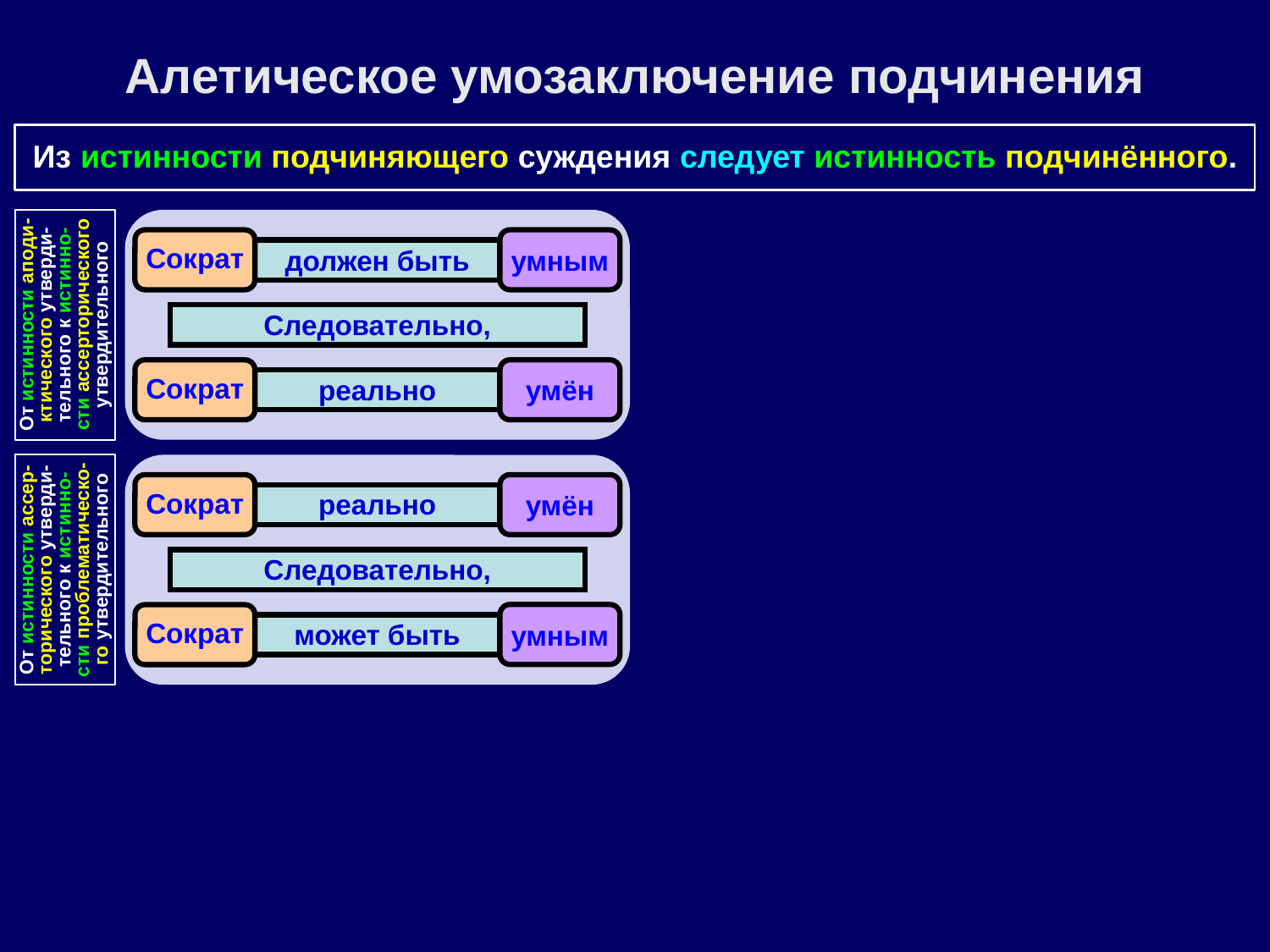

Алетическое умозаключение подчинения
Из истинности подчиняющего суждения следует истинность подчинённого.

Сократ
умным
должен быть
От истинности аподи-ктического утверди-тельного к истинно-сти ассерторического утвердительного
Следовательно,
Сократ
умён
реально

Сократ
умён
реально
От истинности ассер-торического утверди-тельного к истинно-сти проблематическо-го утвердительного
Следовательно,
умным
Сократ
может быть